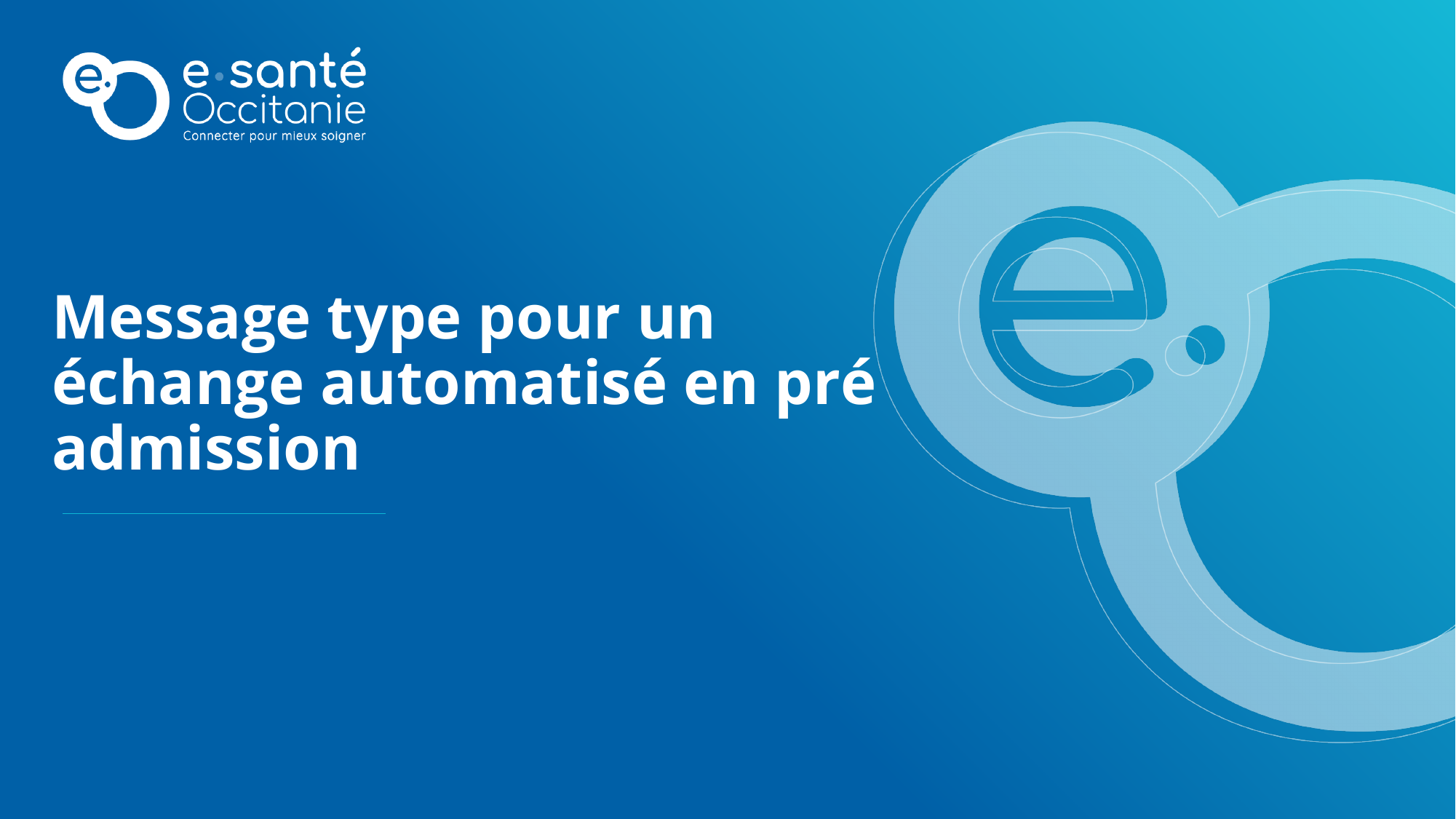

# Message type pour un échange automatisé en pré admission